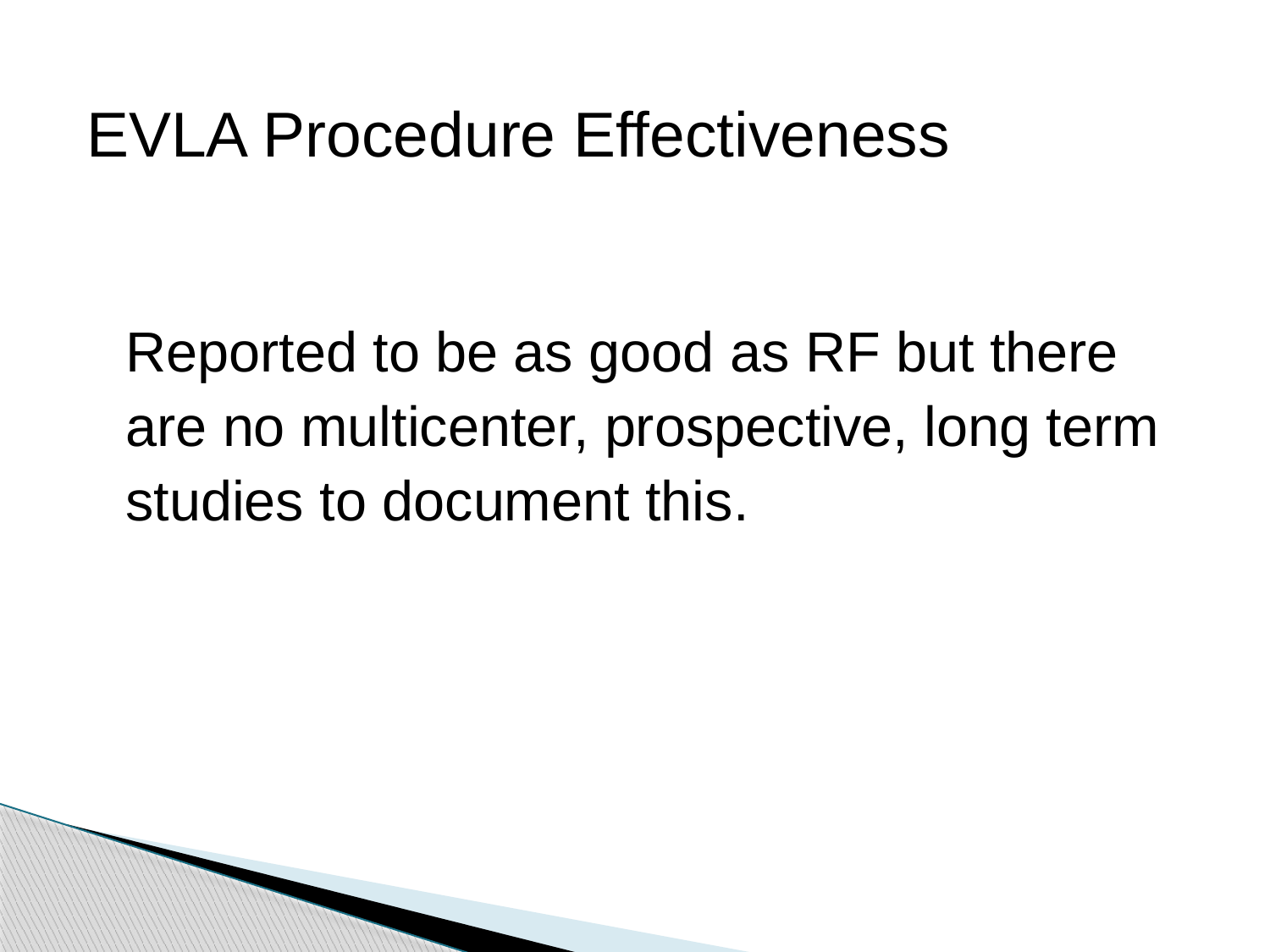

EVLA Procedure Effectiveness
Reported to be as good as RF but there are no multicenter, prospective, long term studies to document this.